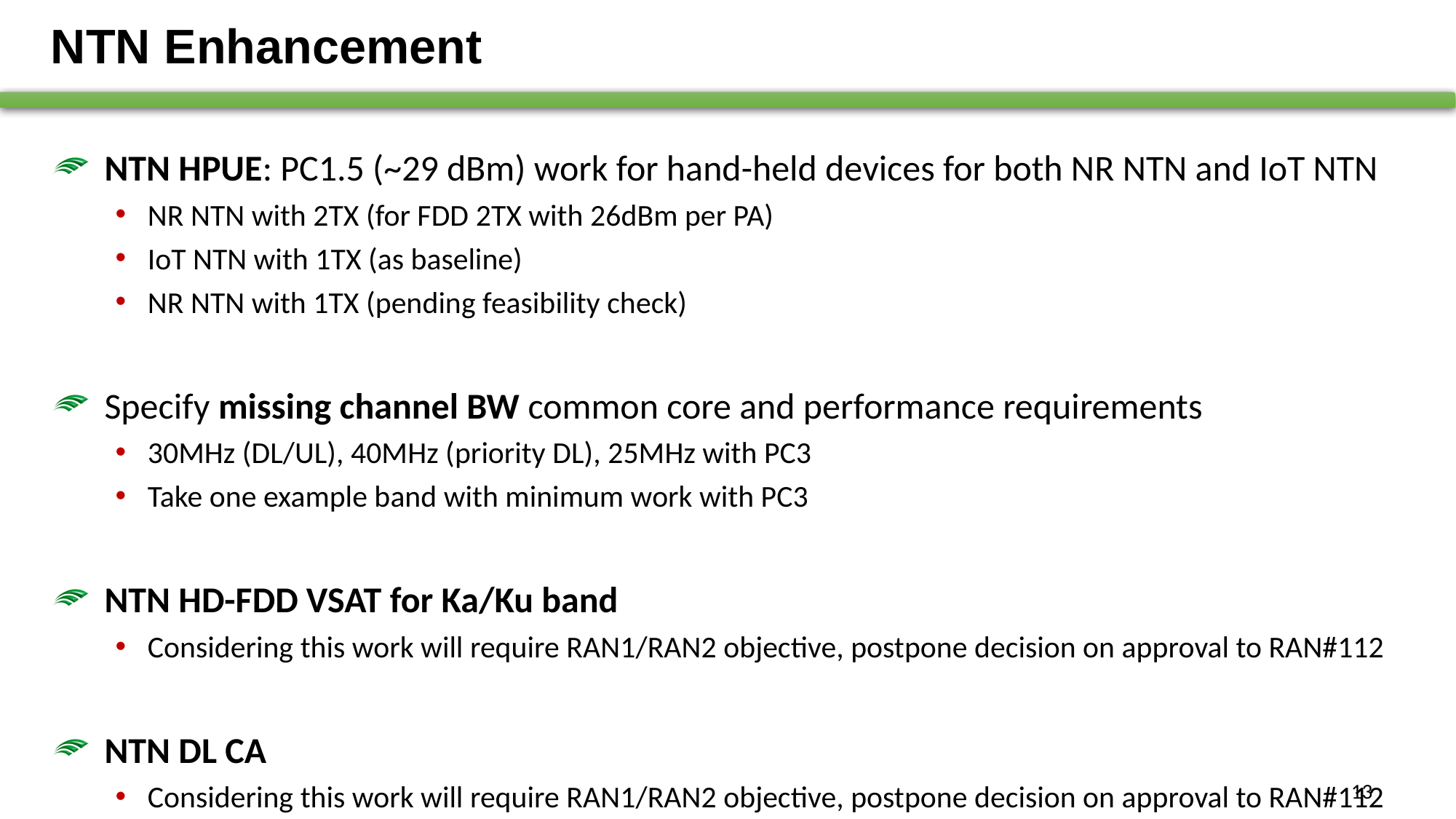

# NTN Enhancement
NTN HPUE: PC1.5 (~29 dBm) work for hand-held devices for both NR NTN and IoT NTN
NR NTN with 2TX (for FDD 2TX with 26dBm per PA)
IoT NTN with 1TX (as baseline)
NR NTN with 1TX (pending feasibility check)

Specify missing channel BW common core and performance requirements
30MHz (DL/UL), 40MHz (priority DL), 25MHz with PC3
Take one example band with minimum work with PC3

NTN HD-FDD VSAT for Ka/Ku band
Considering this work will require RAN1/RAN2 objective, postpone decision on approval to RAN#112

NTN DL CA
Considering this work will require RAN1/RAN2 objective, postpone decision on approval to RAN#112